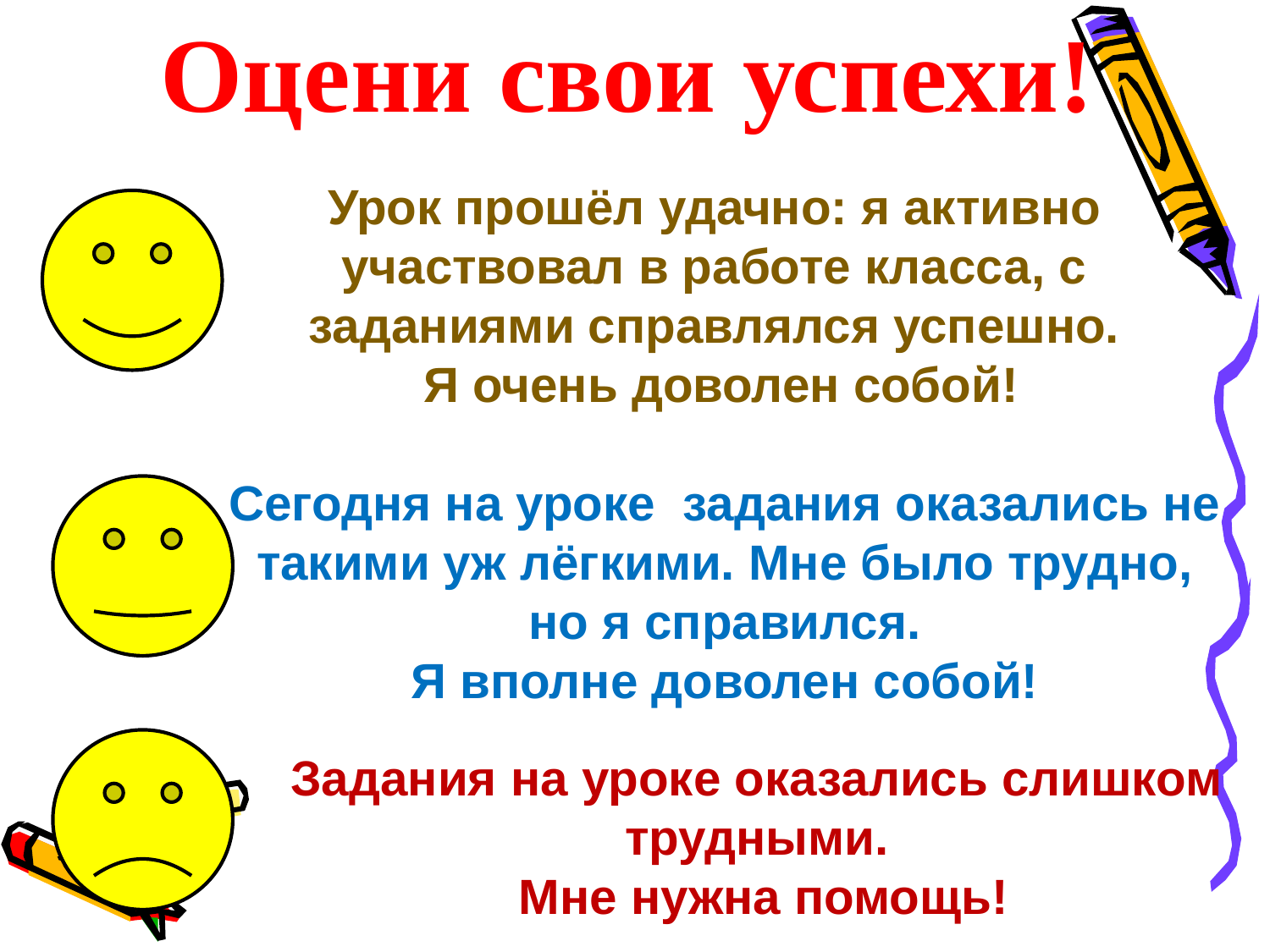

Оцени свои успехи!
Урок прошёл удачно: я активно участвовал в работе класса, с заданиями справлялся успешно.
 Я очень доволен собой!

Сегодня на уроке  задания оказались не такими уж лёгкими. Мне было трудно, но я справился.
Я вполне доволен собой!

Задания на уроке оказались слишком трудными.
 Мне нужна помощь!